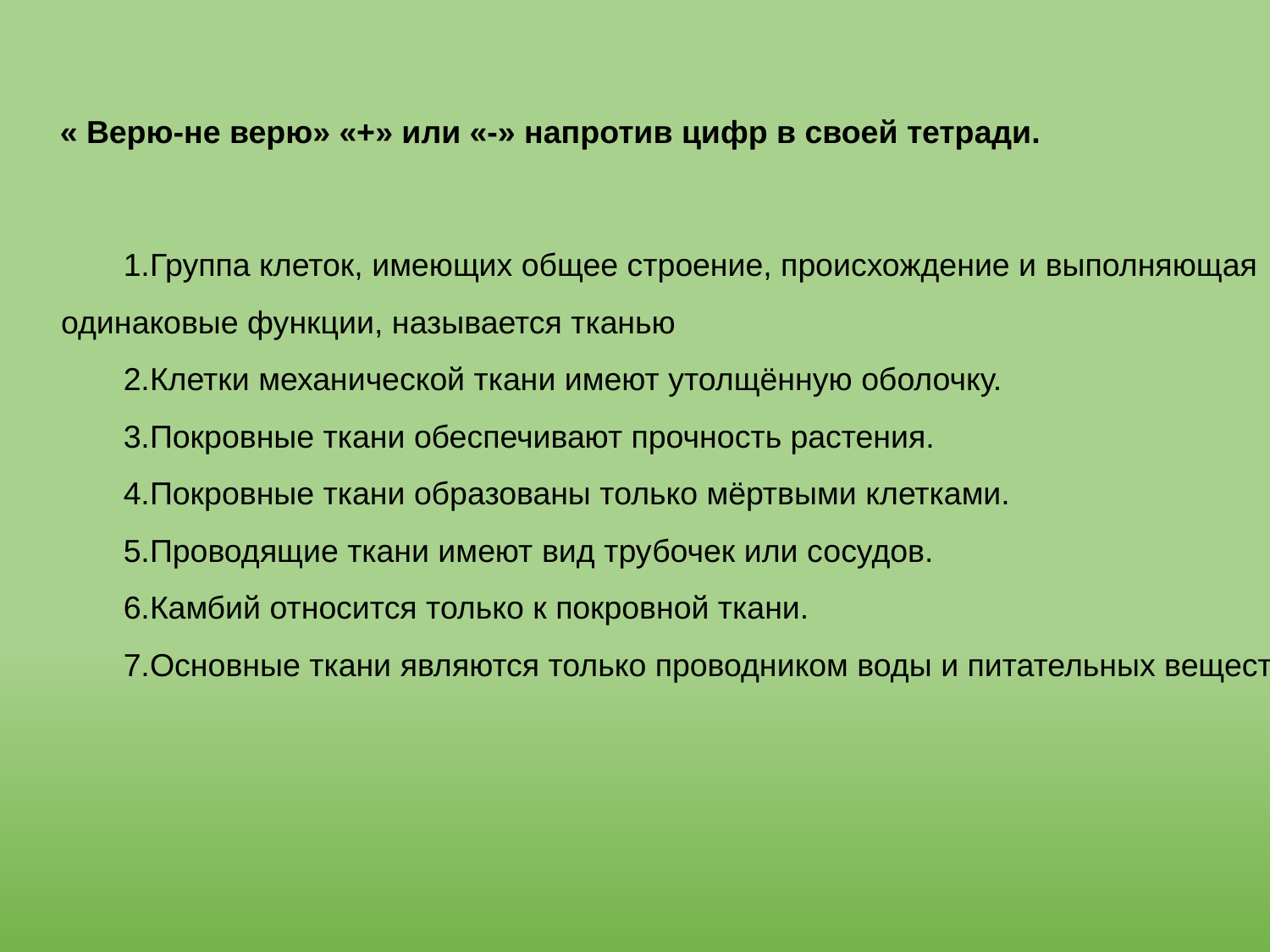

« Верю-не верю» «+» или «-» напротив цифр в своей тетради.

1.Группа клеток, имеющих общее строение, происхождение и выполняющая одинаковые функции, называется тканью
2.Клетки механической ткани имеют утолщённую оболочку.
3.Покровные ткани обеспечивают прочность растения.
4.Покровные ткани образованы только мёртвыми клетками.
5.Проводящие ткани имеют вид трубочек или сосудов.
6.Камбий относится только к покровной ткани.
7.Основные ткани являются только проводником воды и питательных веществ.